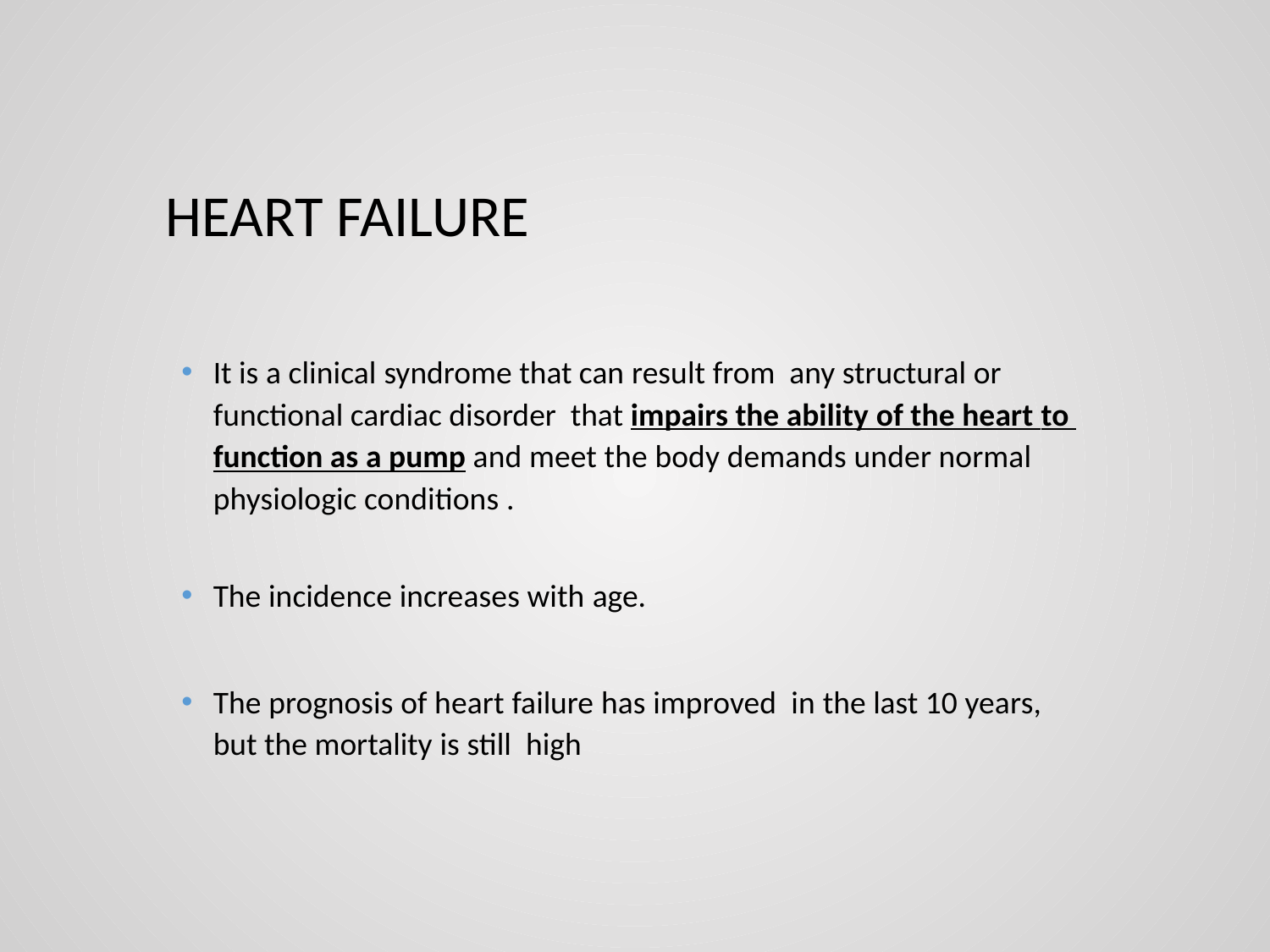

# HEART FAILURE
It is a clinical syndrome that can result from  any structural or functional cardiac disorder  that impairs the ability of the heart to  function as a pump and meet the body demands under normal physiologic conditions .

The incidence increases with age.

The prognosis of heart failure has improved  in the last 10 years, but the mortality is still  high